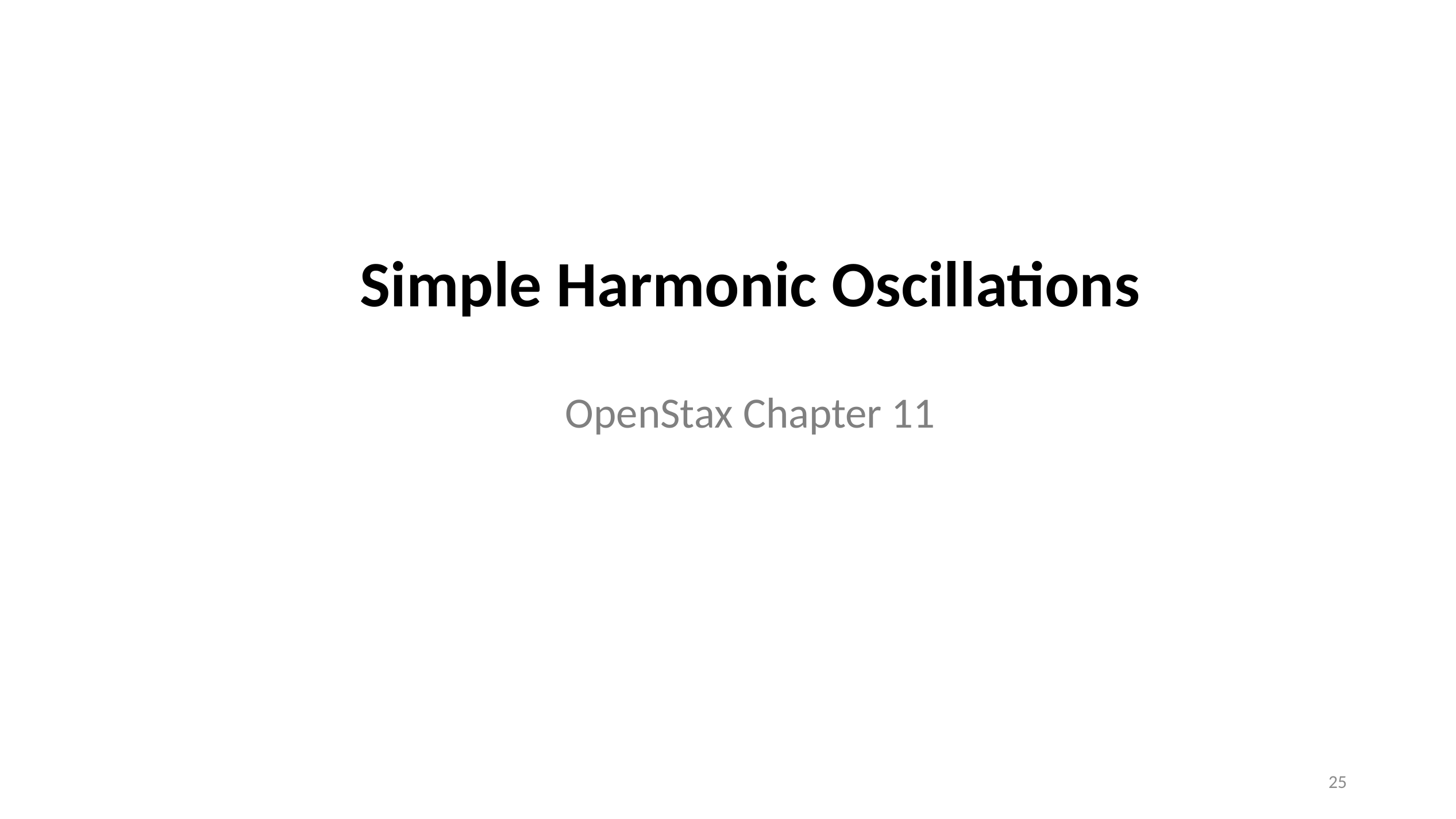

# Simple Harmonic Oscillations OpenStax Chapter 11
25